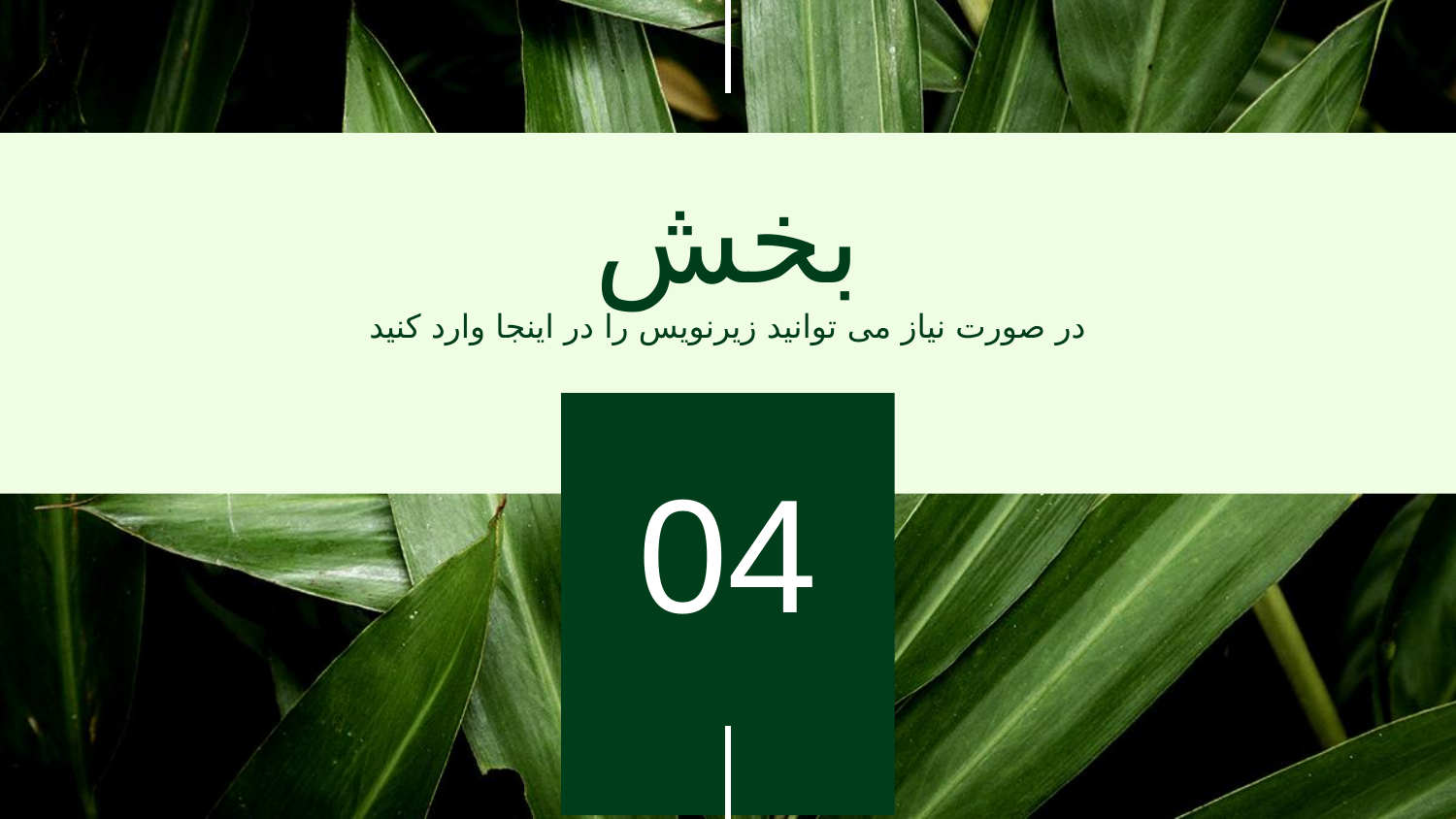

بخش
در صورت نیاز می توانید زیرنویس را در اینجا وارد کنید
# 04